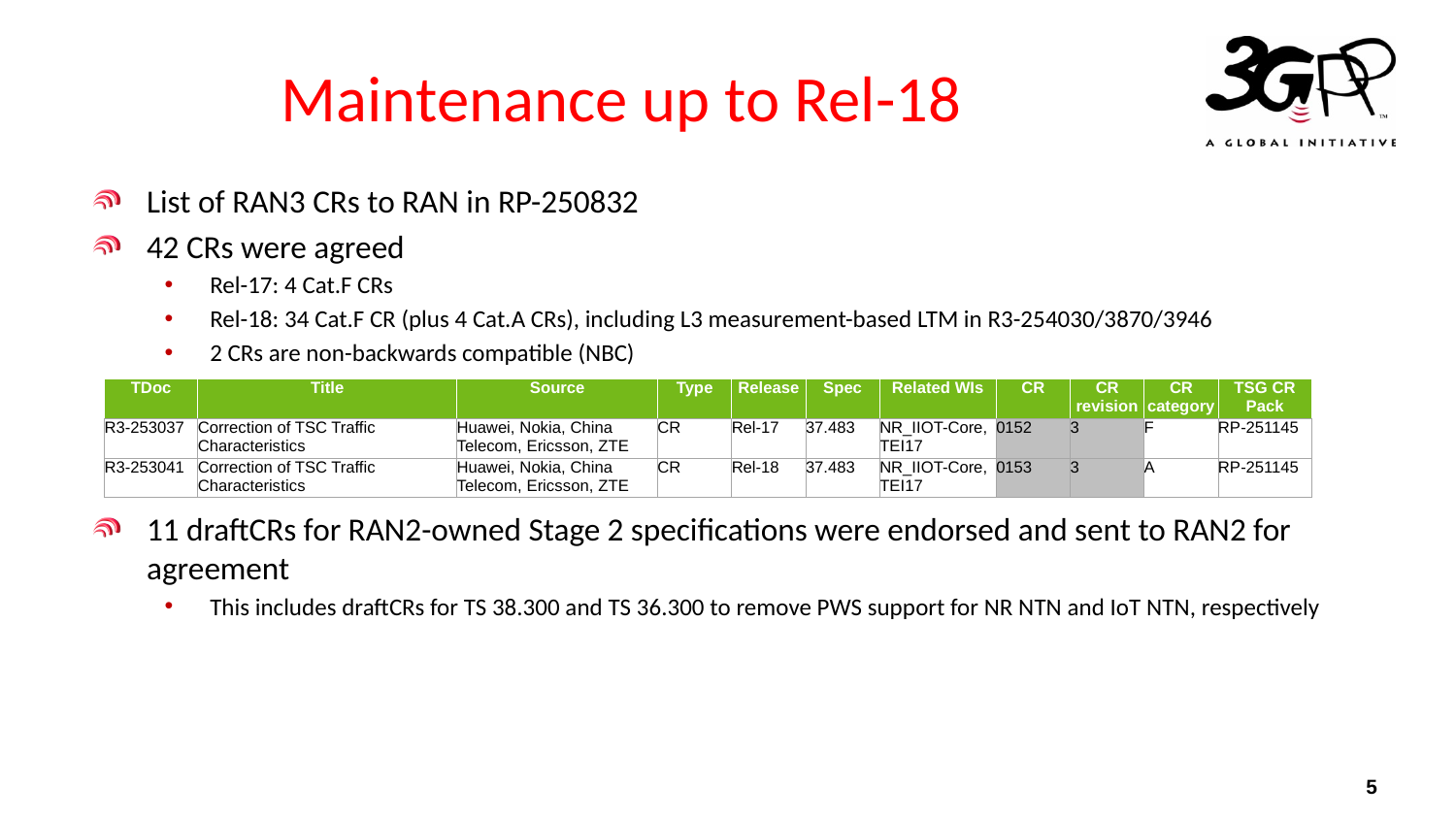

# Maintenance up to Rel-18
List of RAN3 CRs to RAN in RP-250832
42 CRs were agreed
Rel-17: 4 Cat.F CRs
Rel-18: 34 Cat.F CR (plus 4 Cat.A CRs), including L3 measurement-based LTM in R3-254030/3870/3946
2 CRs are non-backwards compatible (NBC)

11 draftCRs for RAN2-owned Stage 2 specifications were endorsed and sent to RAN2 for agreement
This includes draftCRs for TS 38.300 and TS 36.300 to remove PWS support for NR NTN and IoT NTN, respectively
| TDoc | Title | Source | Type | Release | Spec | Related WIs | CR | CR revision | CR category | TSG CR Pack |
| --- | --- | --- | --- | --- | --- | --- | --- | --- | --- | --- |
| R3-253037 | Correction of TSC Traffic Characteristics | Huawei, Nokia, China Telecom, Ericsson, ZTE | CR | Rel-17 | 37.483 | NR\_IIOT-Core, TEI17 | 0152 | 3 | F | RP-251145 |
| R3-253041 | Correction of TSC Traffic Characteristics | Huawei, Nokia, China Telecom, Ericsson, ZTE | CR | Rel-18 | 37.483 | NR\_IIOT-Core, TEI17 | 0153 | 3 | A | RP-251145 |